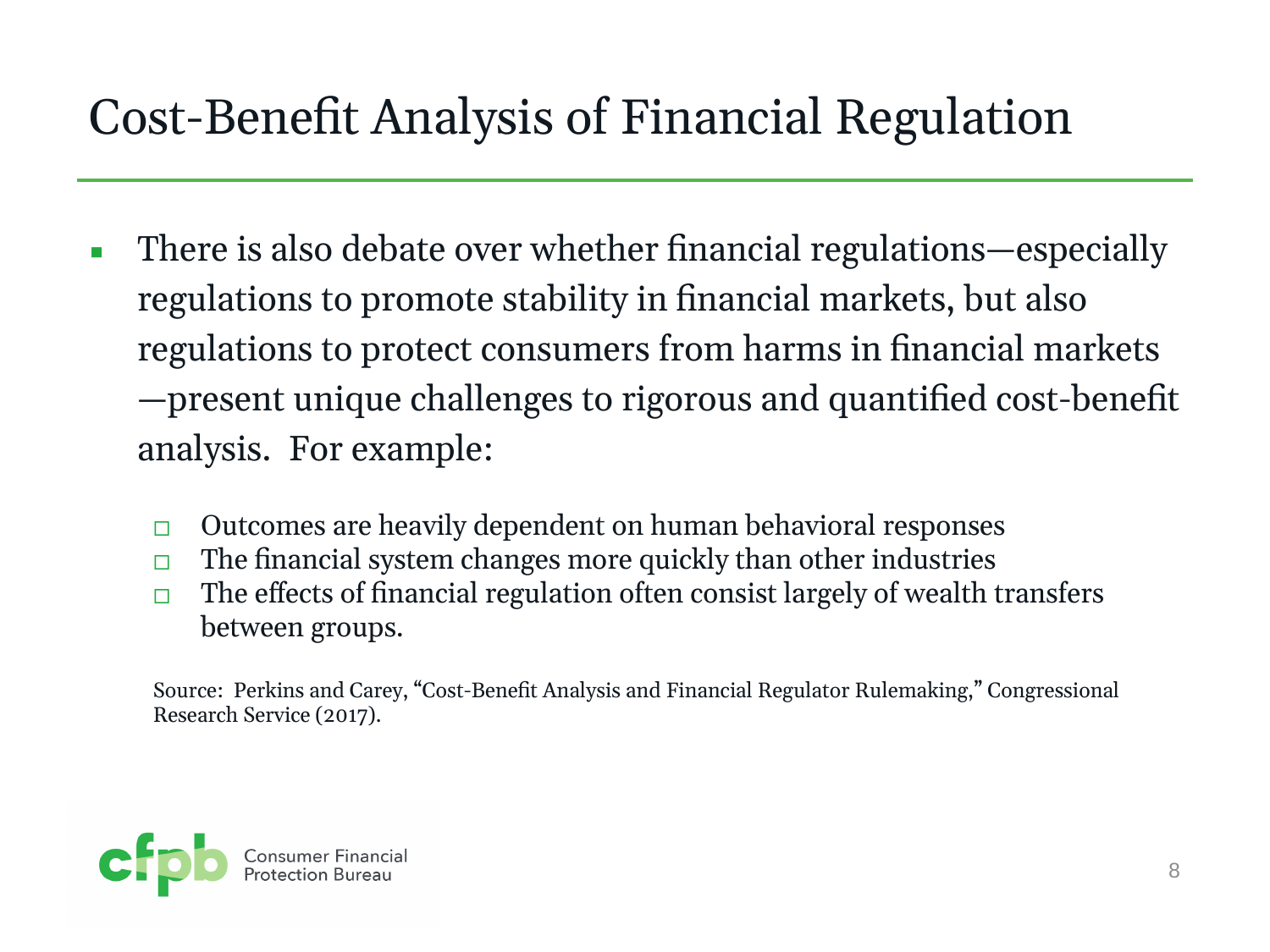

# Cost-Benefit Analysis of Financial Regulation
There is also debate over whether financial regulations—especially regulations to promote stability in financial markets, but also regulations to protect consumers from harms in financial markets—present unique challenges to rigorous and quantified cost-benefit analysis.  For example:

Outcomes are heavily dependent on human behavioral responses
The financial system changes more quickly than other industries
The effects of financial regulation often consist largely of wealth transfers between groups.

Source:  Perkins and Carey, “Cost-Benefit Analysis and Financial Regulator Rulemaking,” Congressional Research Service (2017).

8